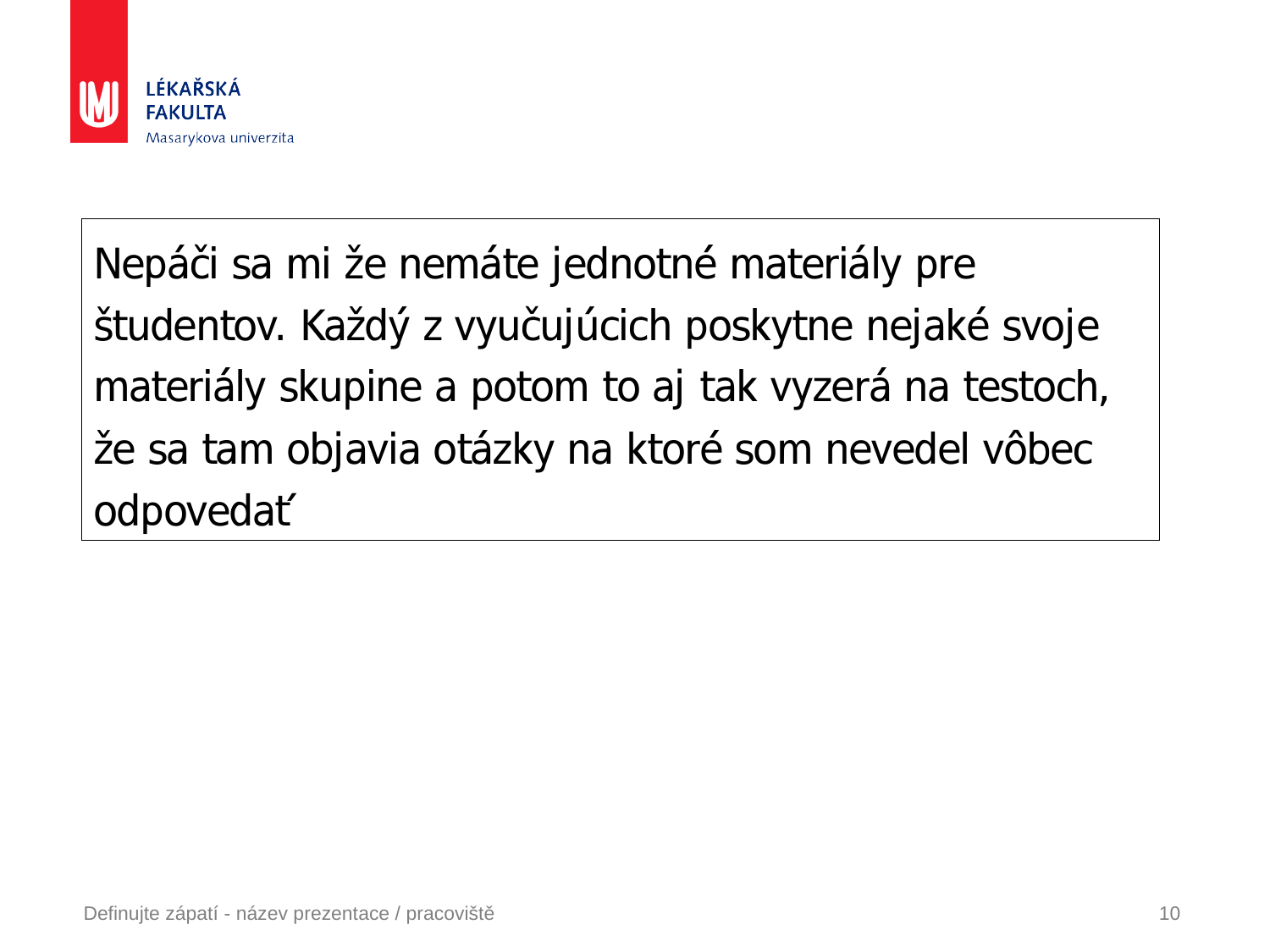

Nepáči sa mi že nemáte jednotné materiály pre študentov. Každý z vyučujúcich poskytne nejaké svoje materiály skupine a potom to aj tak vyzerá na testoch, že sa tam objavia otázky na ktoré som nevedel vôbec odpovedať
Definujte zápatí - název prezentace / pracoviště
10